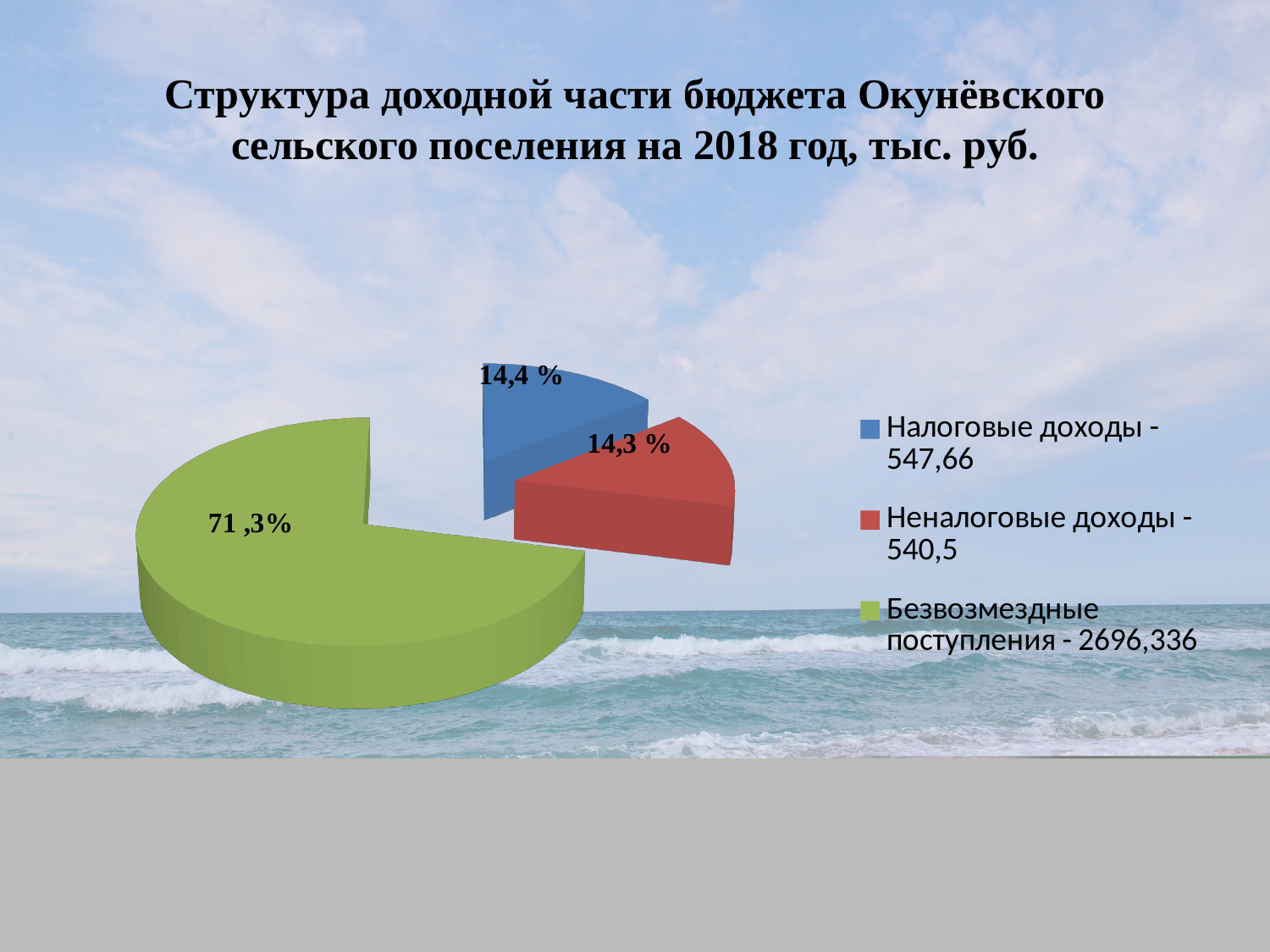

# Структура доходной части бюджета Окунёвского сельского поселения на 2018 год, тыс. руб.

[unsupported chart]